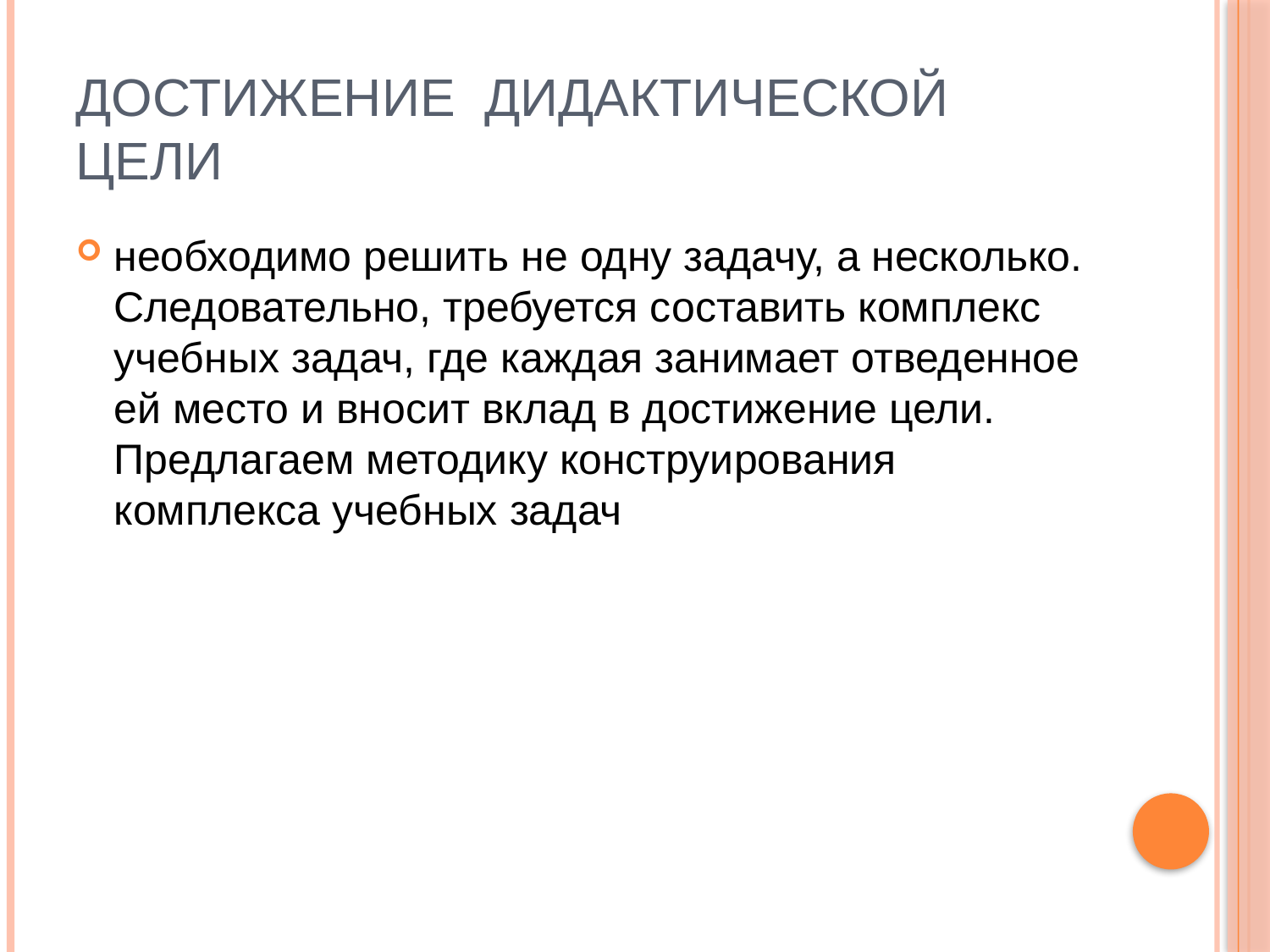

# Достижение  дидактической цели
необходимо решить не одну задачу, а несколько. Следовательно, требуется составить комплекс учебных задач, где каждая занимает отведенное ей место и вносит вклад в достижение цели. Предлагаем методику конструирования комплекса учебных задач